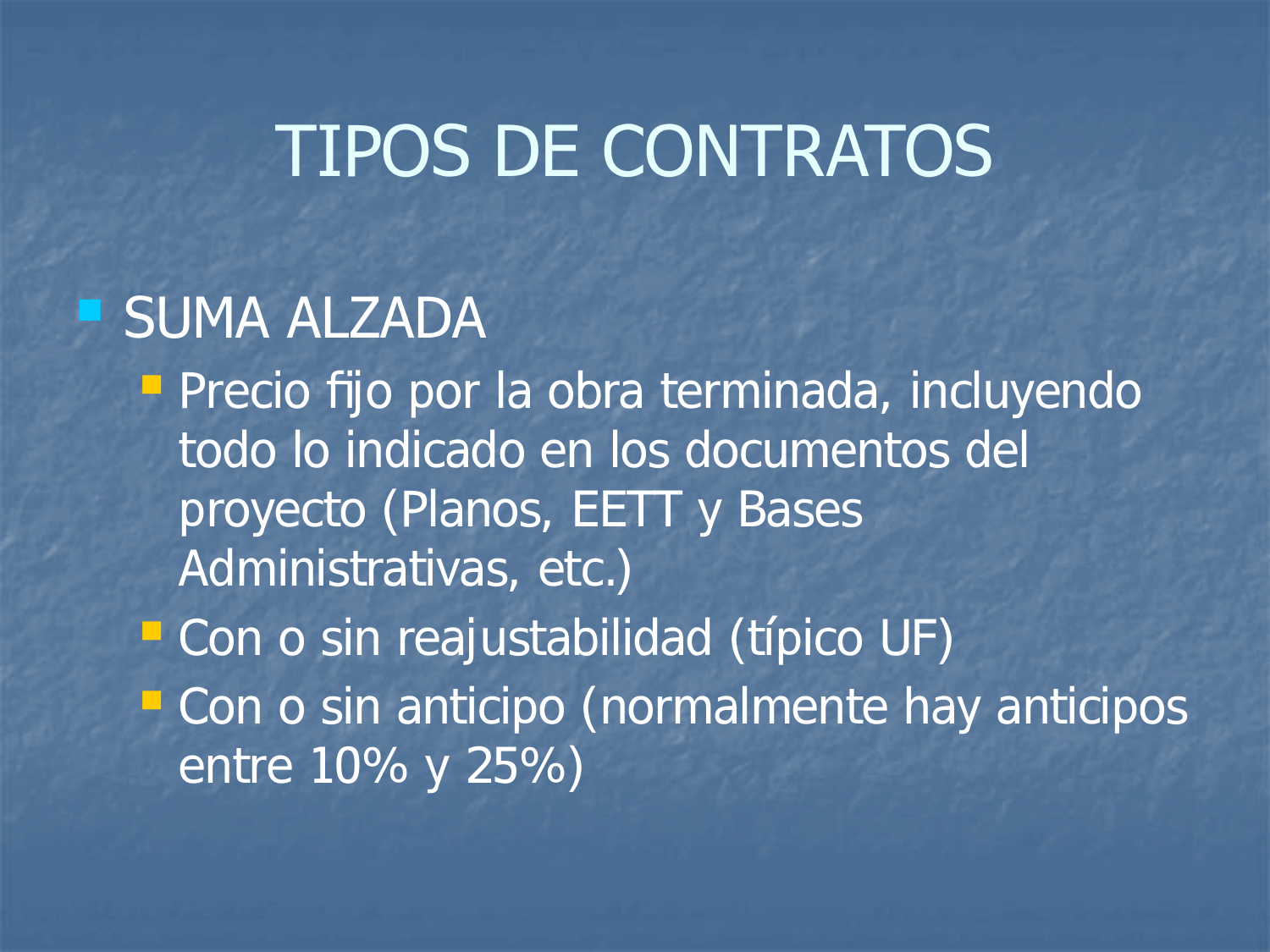

# TIPOS DE CONTRATOS
SUMA ALZADA
Precio fijo por la obra terminada, incluyendo todo lo indicado en los documentos del proyecto (Planos, EETT y Bases Administrativas, etc.)
Con o sin reajustabilidad (típico UF)
Con o sin anticipo (normalmente hay anticipos entre 10% y 25%)